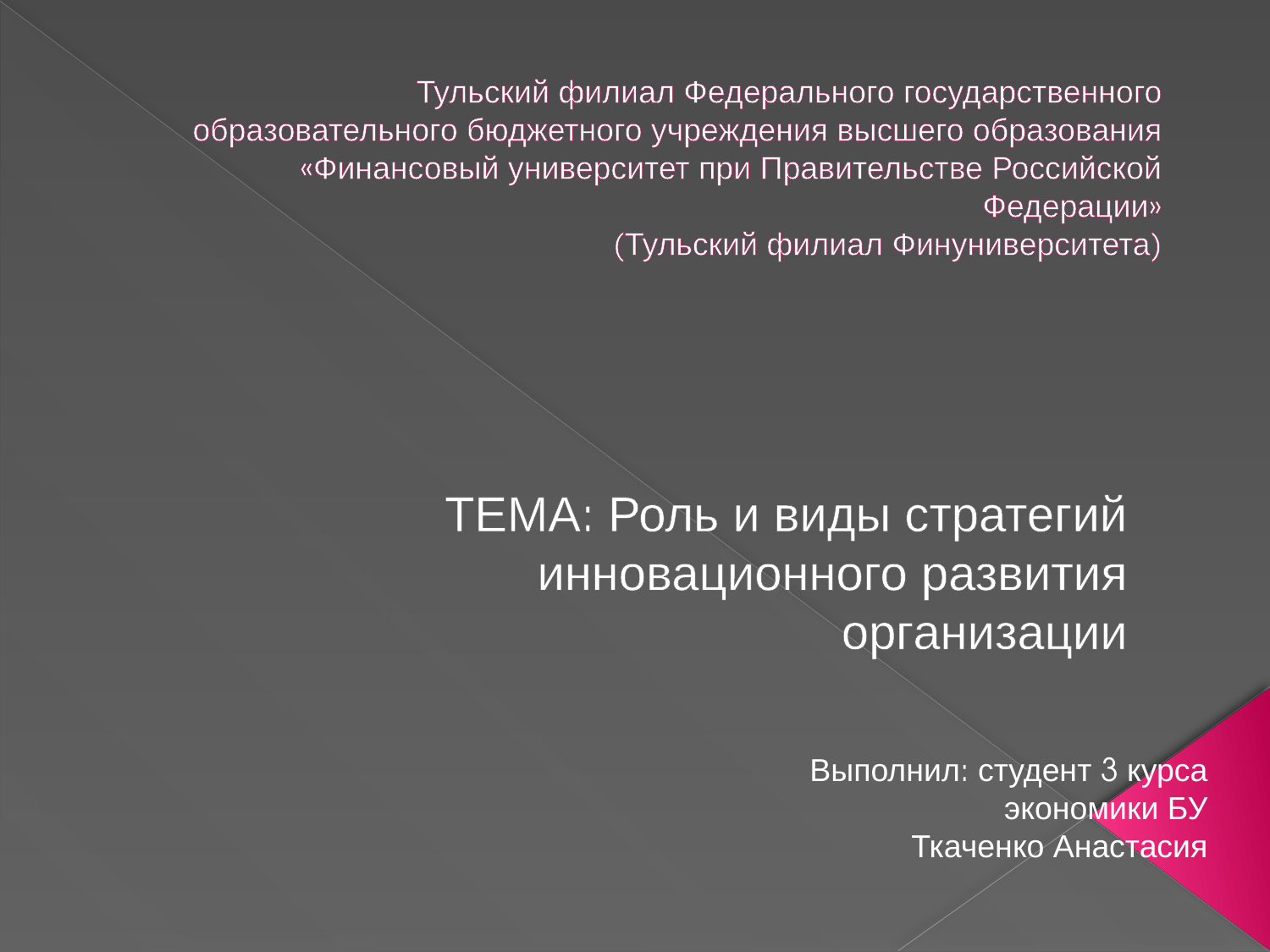

# Тульский филиал Федерального государственного образовательного бюджетного учреждения высшего образования «Финансовый университет при Правительстве Российской Федерации» (Тульский филиал Финуниверситета)​
ТЕМА: Роль и виды стратегий инновационного развития организации
Выполнил: студент 3 курса экономики БУ
Ткаченко Анастасия